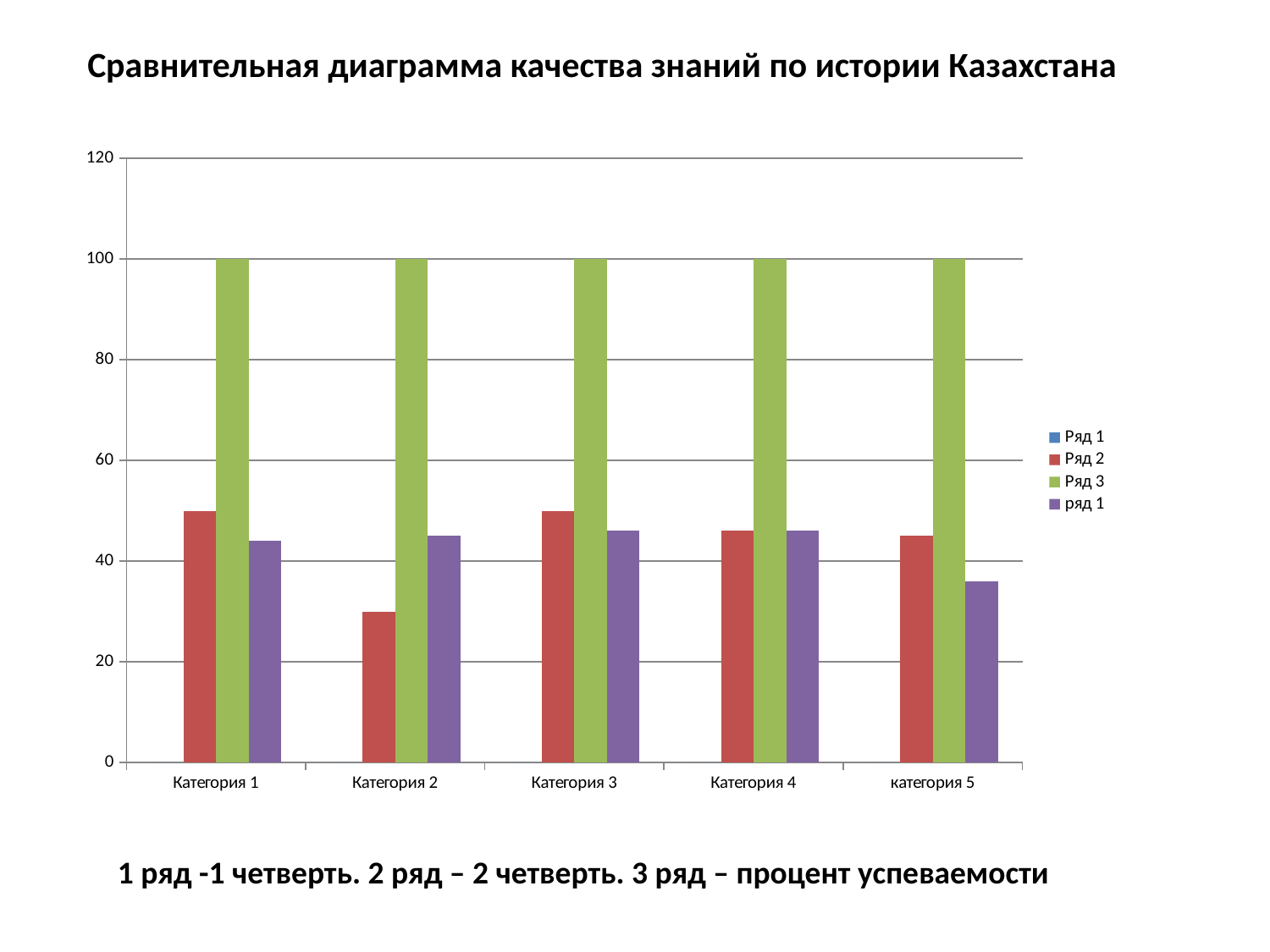

Сравнительная диаграмма качества знаний по истории Казахстана

### Chart

| Category | Ряд 1 | Ряд 2 | Ряд 3 | ряд 1  |
|---|---|---|---|---|
| Категория 1 | 0.0 | 50.0 | 100.0 | 44.0 |
| Категория 2 | 0.0 | 30.0 | 100.0 | 45.0 |
| Категория 3 | 0.0 | 50.0 | 100.0 | 46.0 |
| Категория 4 | 0.0 | 46.0 | 100.0 | 46.0 |
| категория 5 | 0.0 | 45.0 | 100.0 | 36.0 |
1 ряд -1 четверть. 2 ряд – 2 четверть. 3 ряд – процент успеваемости